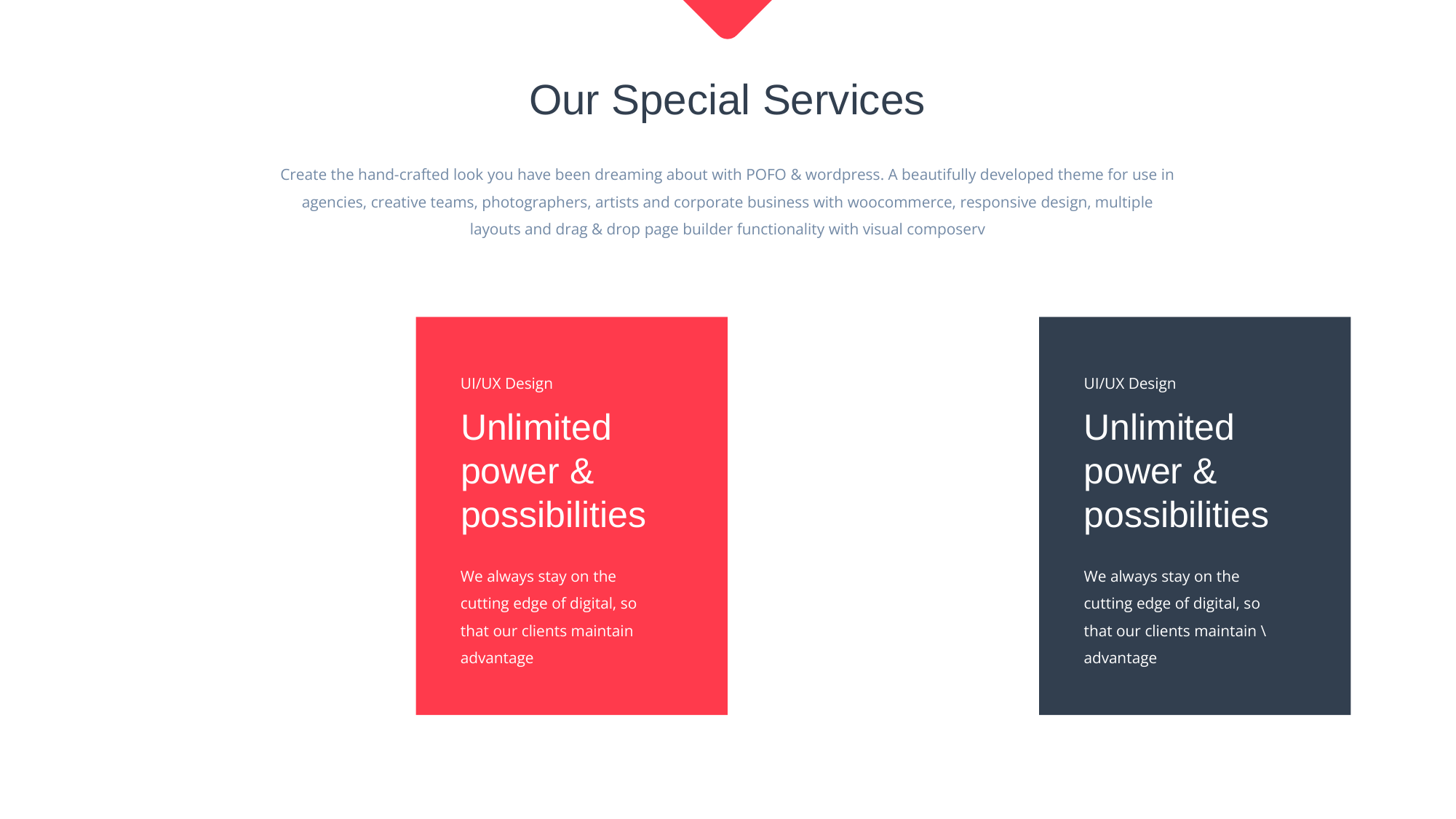

Our Special Services
Create the hand-crafted look you have been dreaming about with POFO & wordpress. A beautifully developed theme for use in agencies, creative teams, photographers, artists and corporate business with woocommerce, responsive design, multiple layouts and drag & drop page builder functionality with visual composerv

UI/UX Design
UI/UX Design
Unlimited power & possibilities
Unlimited power & possibilities
We always stay on the cutting edge of digital, so that our clients maintain advantage
We always stay on the cutting edge of digital, so that our clients maintain \advantage